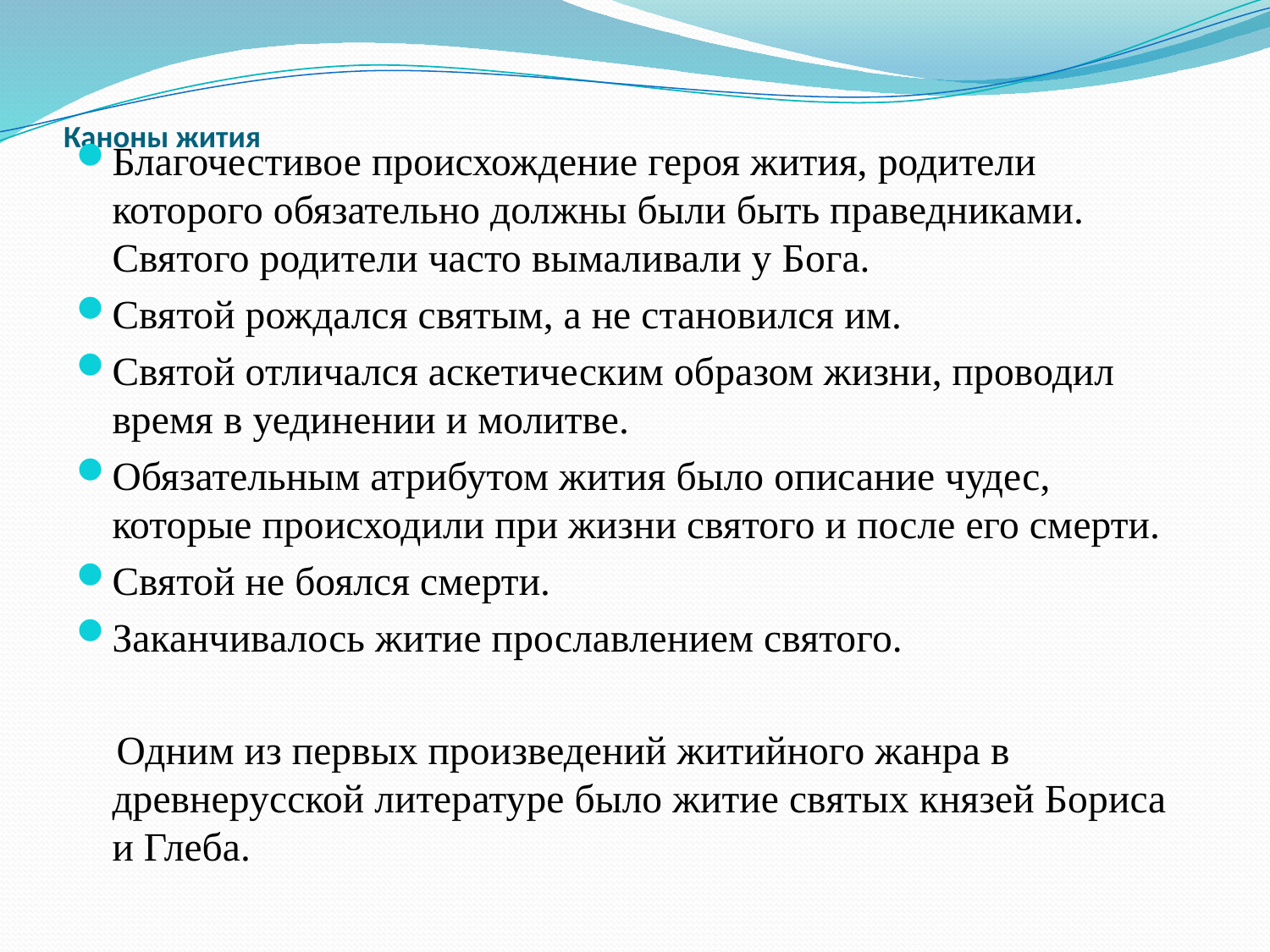

# Каноны жития
Благочестивое происхождение героя жития, родители которого обязательно должны были быть праведниками. Святого родители часто вымаливали у Бога.
Святой рождался святым, а не становился им.
Святой отличался аскетическим образом жизни, проводил время в уединении и молитве.
Обязательным атрибутом жития было описание чудес, которые происходили при жизни святого и после его смерти.
Святой не боялся смерти.
Заканчивалось житие прославлением святого.

    Одним из первых произведений житийного жанра в древнерусской литературе было житие святых князей Бориса и Глеба.